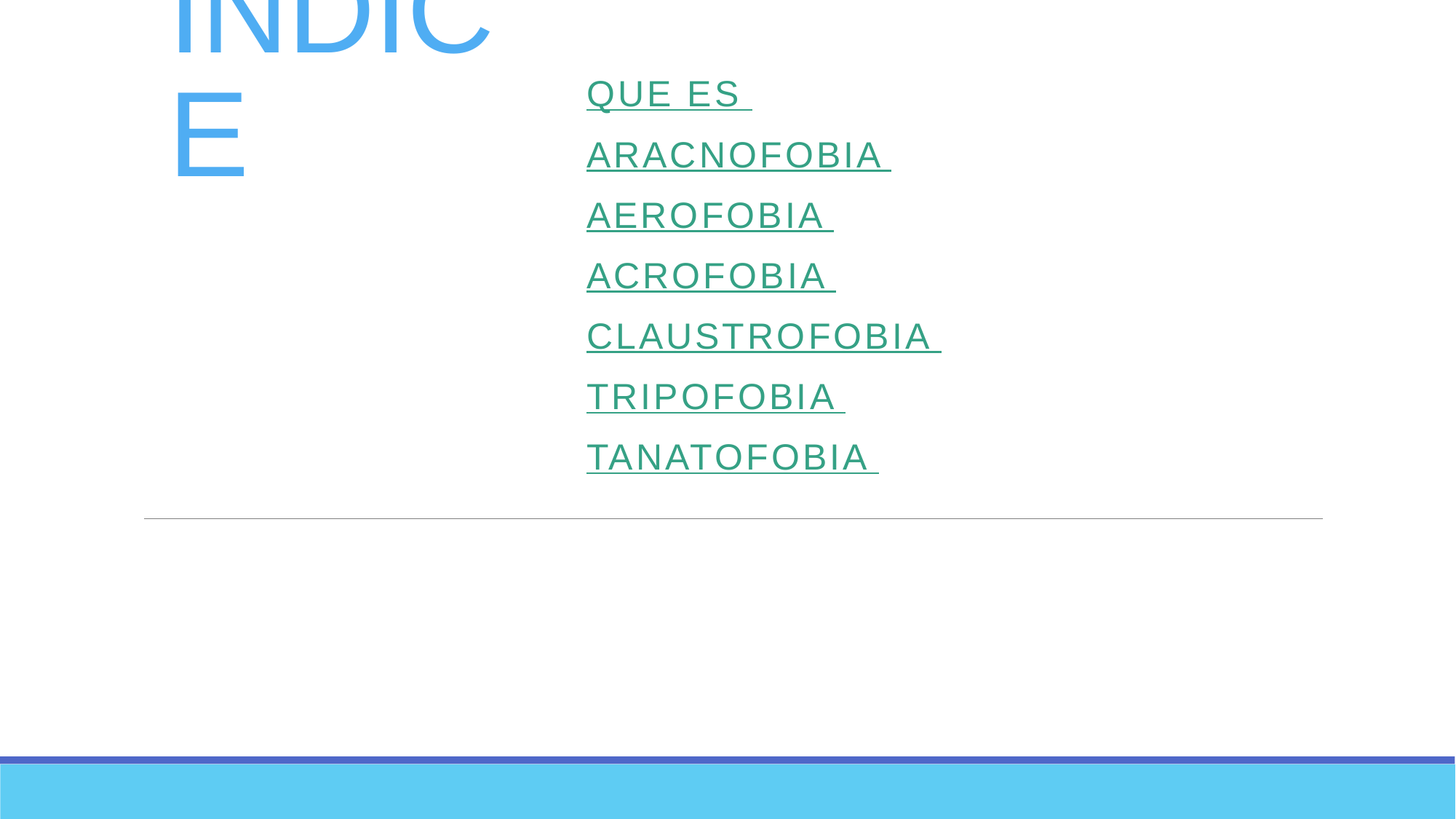

# ÍNDICE
QUE ES
Aracnofobia
Aerofobia
Acrofobia
Claustrofobia
Tripofobia
Tanatofobia